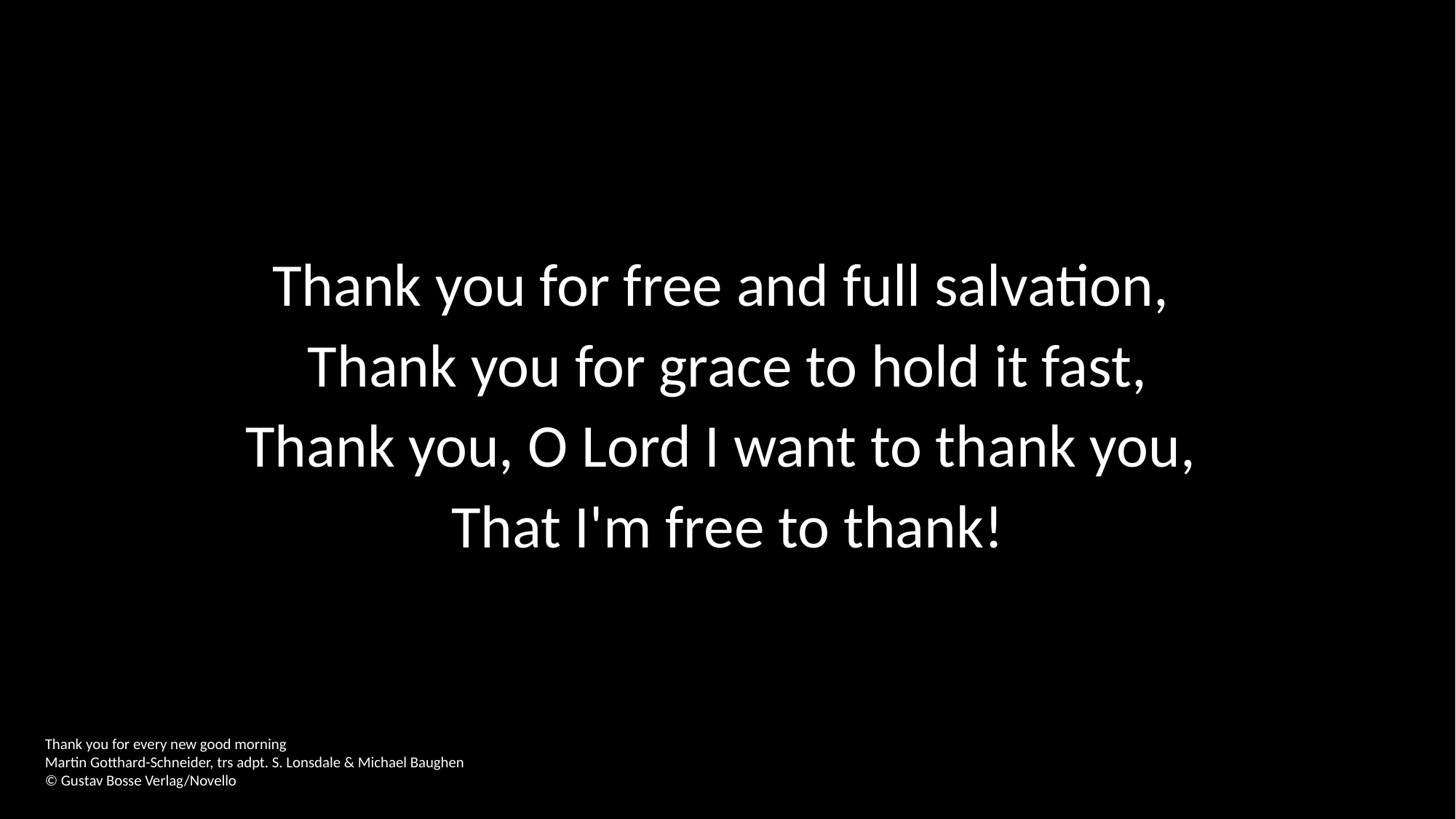

Thank you for free and full salvation,
Thank you for grace to hold it fast,
Thank you, O Lord I want to thank you,
That I'm free to thank!
Thank you for every new good morning
Martin Gotthard-Schneider, trs adpt. S. Lonsdale & Michael Baughen
© Gustav Bosse Verlag/Novello